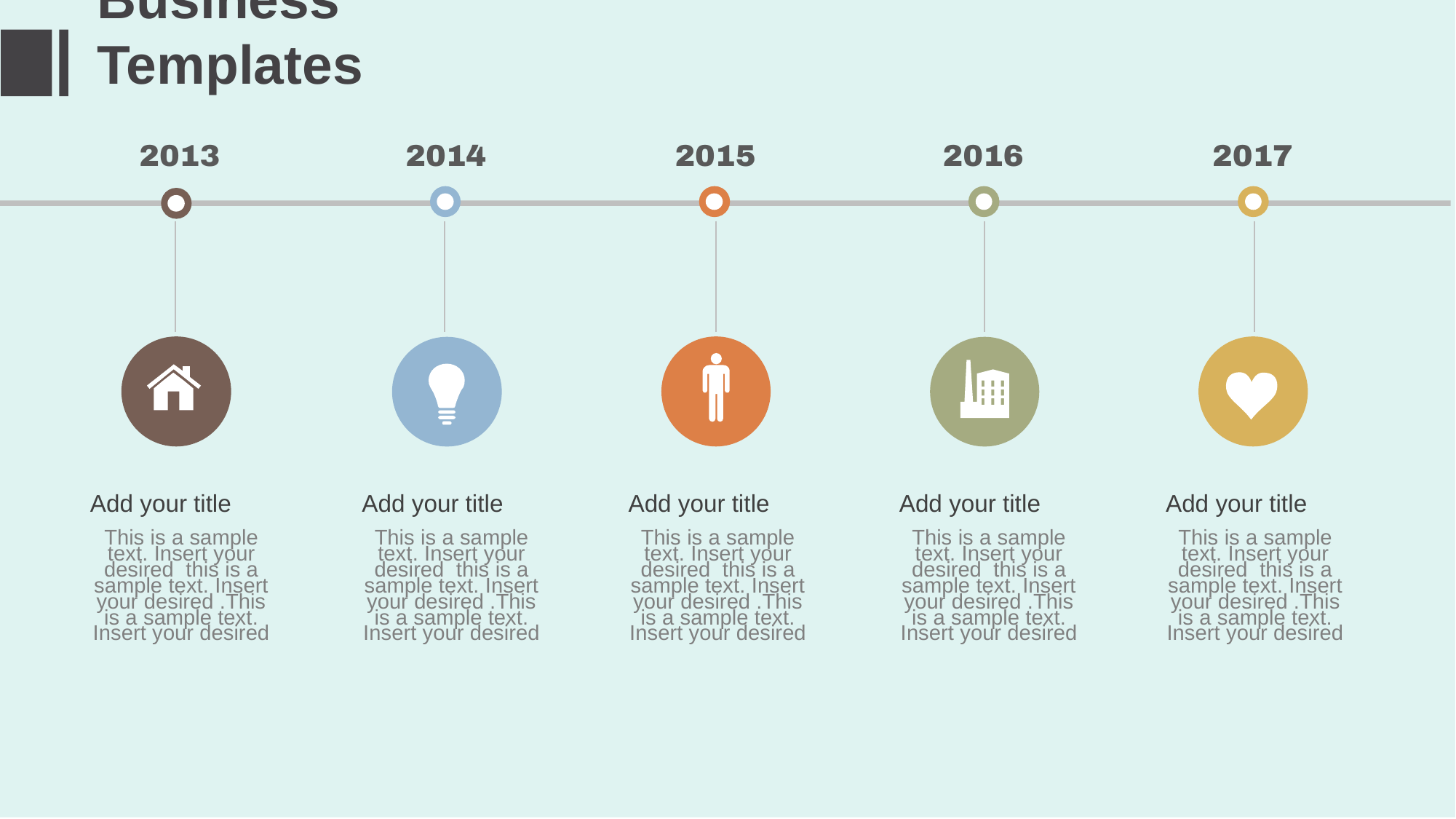

2013
2014
2015
2016
2017

Add your title
Add your title
Add your title
Add your title
Add your title
This is a sample text. Insert your desired  this is a sample text. Insert your desired .This is a sample text. Insert your desired
This is a sample text. Insert your desired  this is a sample text. Insert your desired .This is a sample text. Insert your desired
This is a sample text. Insert your desired  this is a sample text. Insert your desired .This is a sample text. Insert your desired
This is a sample text. Insert your desired  this is a sample text. Insert your desired .This is a sample text. Insert your desired
This is a sample text. Insert your desired  this is a sample text. Insert your desired .This is a sample text. Insert your desired